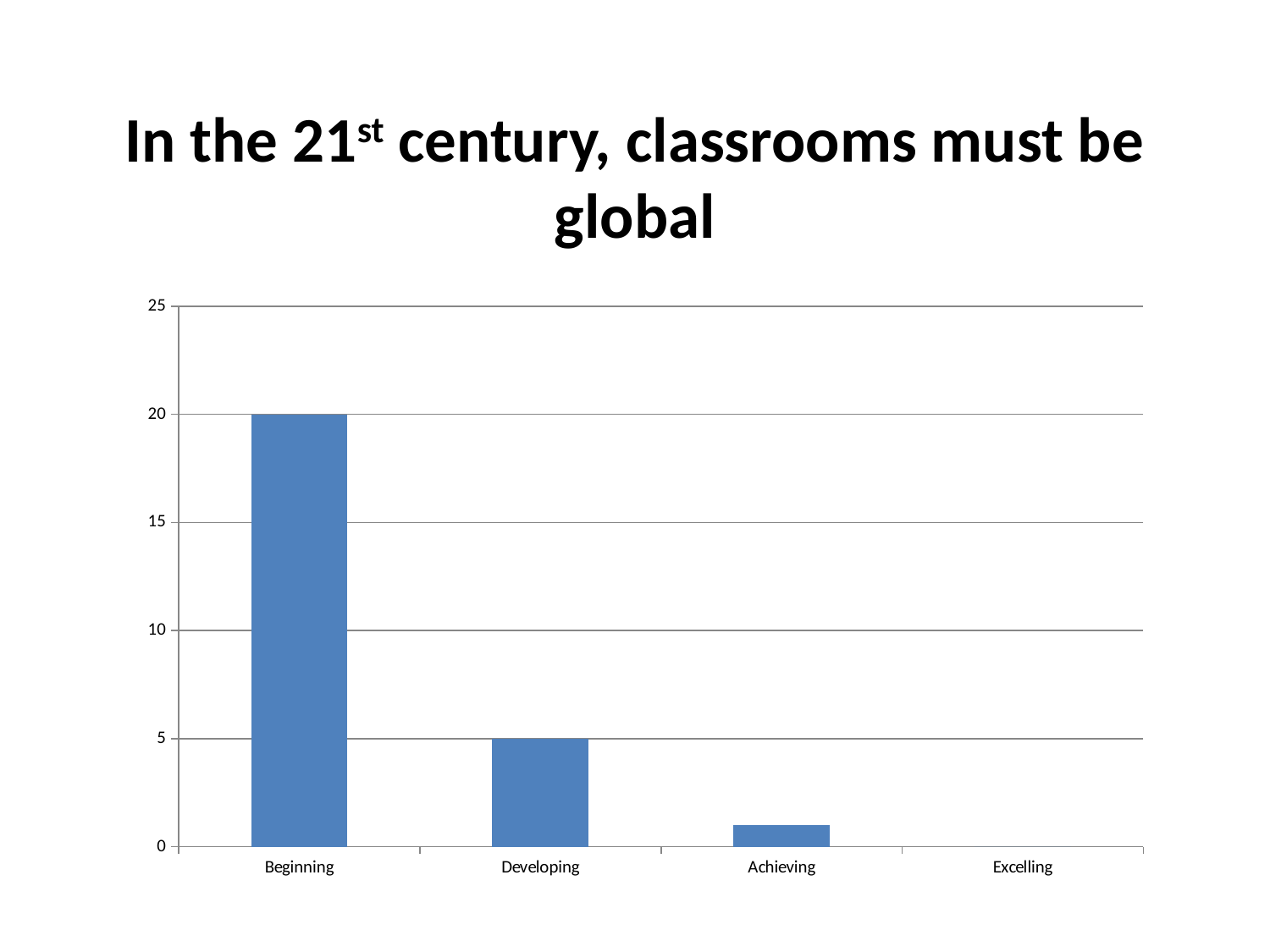

# In the 21st century, classrooms must be global

### Chart

| Category | Global |
|---|---|
| Beginning | 20.0 |
| Developing | 5.0 |
| Achieving | 1.0 |
| Excelling | 0.0 |